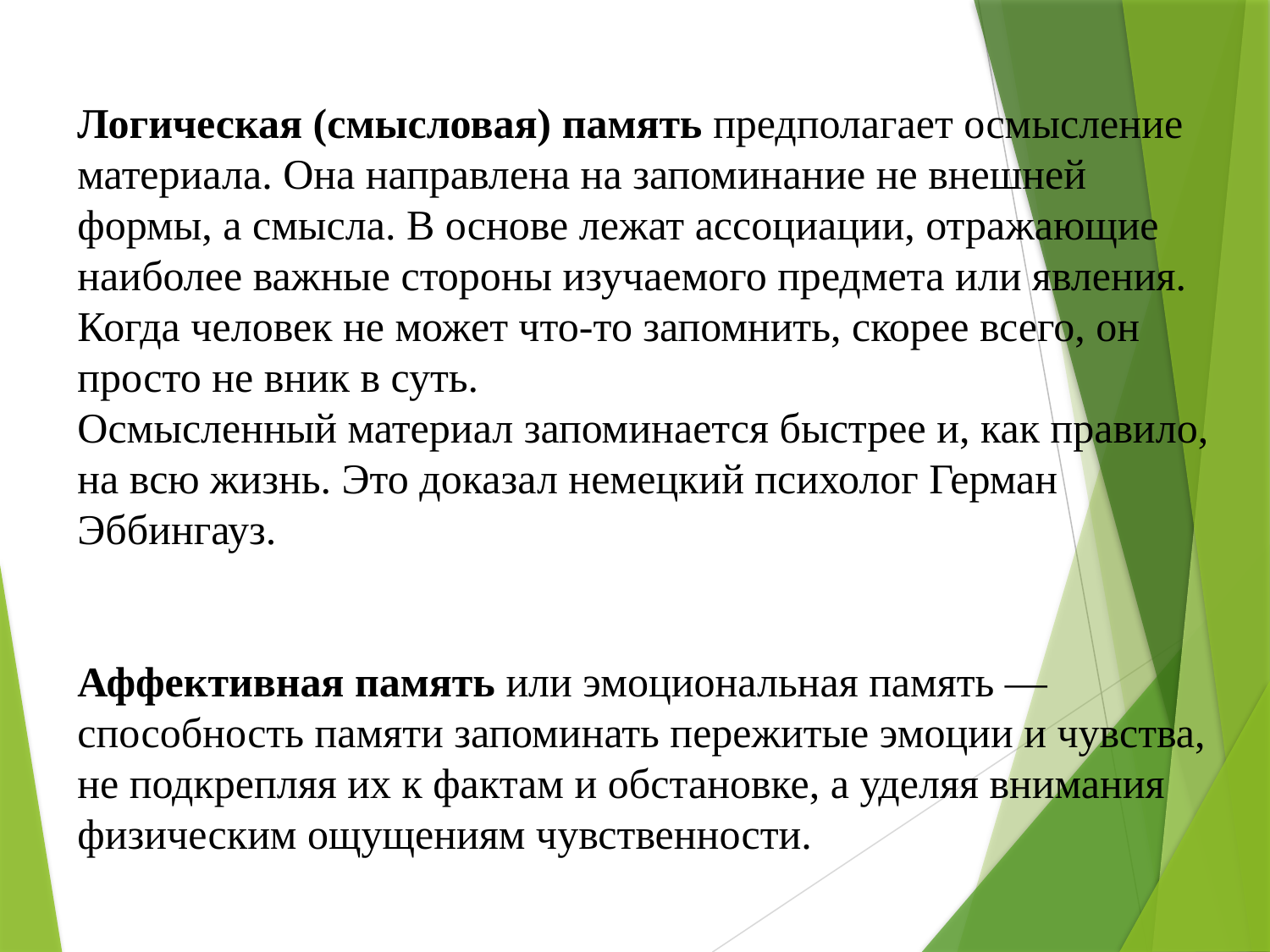

Логическая (смысловая) память предполагает осмысление материала. Она направлена на запоминание не внешней формы, а смысла. В основе лежат ассоциации, отражающие наиболее важные стороны изучаемого предмета или явления.
Когда человек не может что-то запомнить, скорее всего, он просто не вник в суть.
Осмысленный материал запоминается быстрее и, как правило, на всю жизнь. Это доказал немецкий психолог Герман Эббингауз.

Аффективная память или эмоциональная память — способность памяти запоминать пережитые эмоции и чувства, не подкрепляя их к фактам и обстановке, а уделяя внимания физическим ощущениям чувственности.